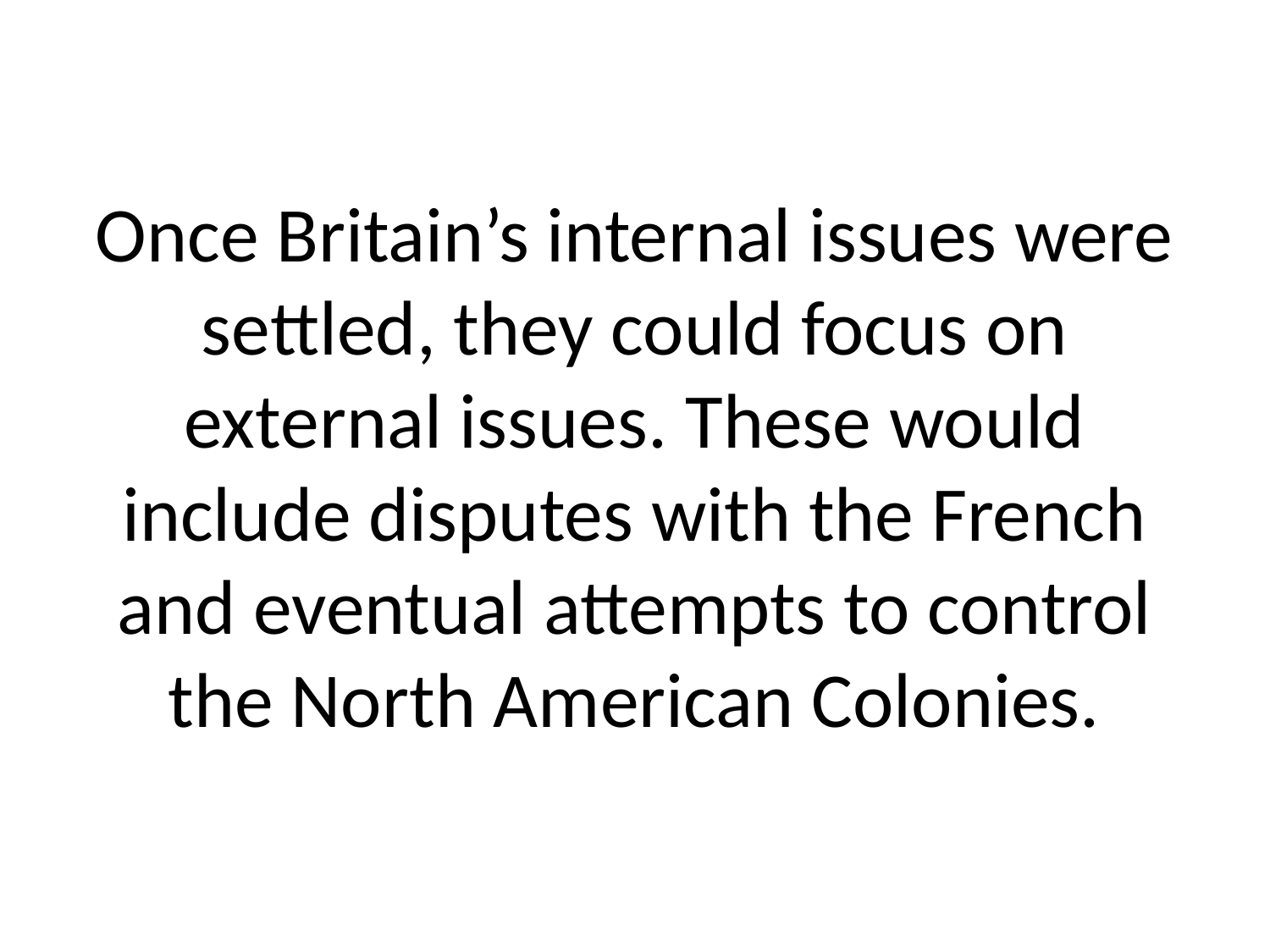

# Once Britain’s internal issues were settled, they could focus on external issues. These would include disputes with the French and eventual attempts to control the North American Colonies.